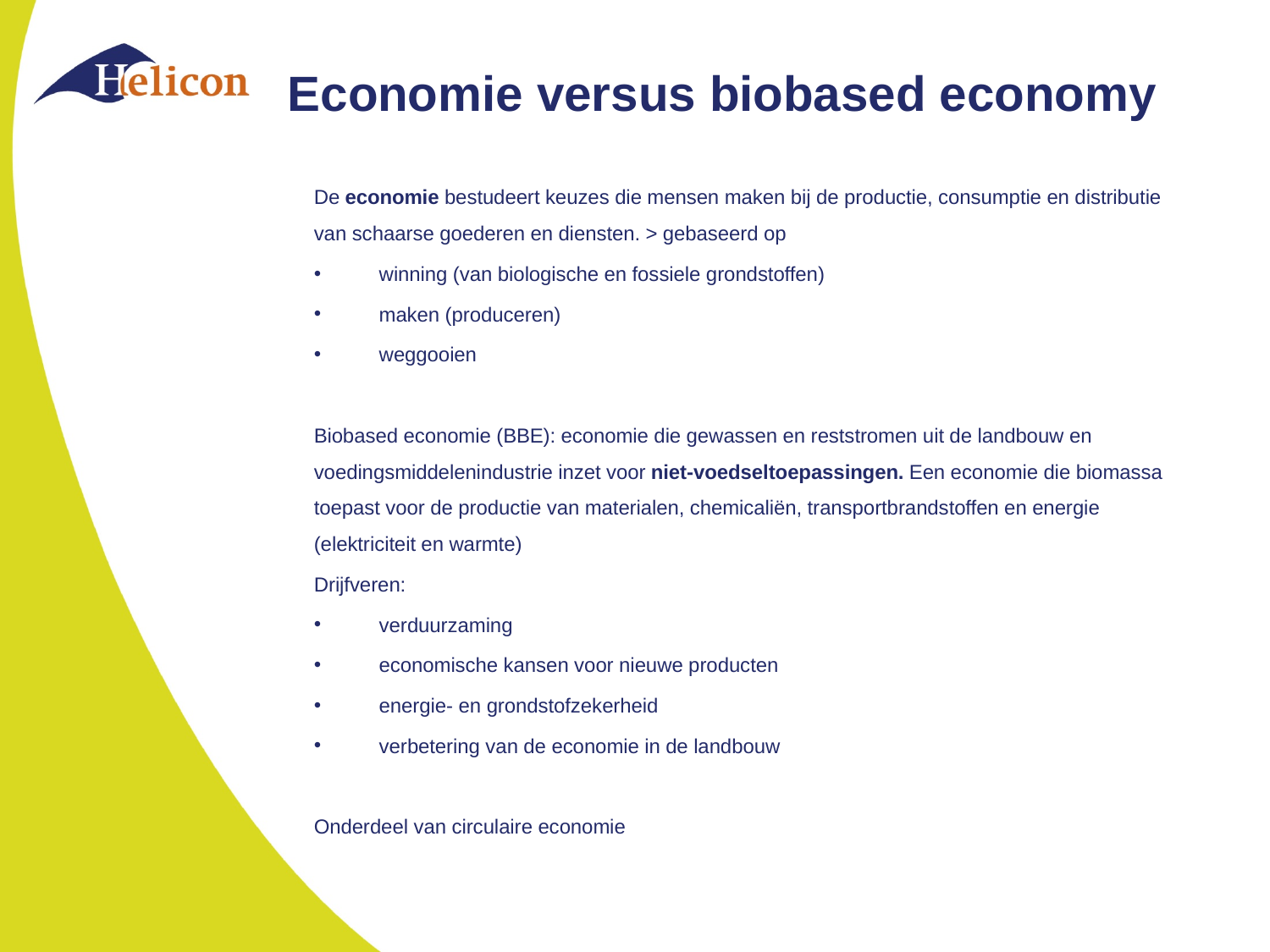

# Economie versus biobased economy
De economie bestudeert keuzes die mensen maken bij de productie, consumptie en distributie van schaarse goederen en diensten. > gebaseerd op
winning (van biologische en fossiele grondstoffen)
maken (produceren)
weggooien

Biobased economie (BBE): economie die gewassen en reststromen uit de landbouw en voedingsmiddelenindustrie inzet voor niet-voedseltoepassingen. Een economie die biomassa toepast voor de productie van materialen, chemicaliën, transportbrandstoffen en energie (elektriciteit en warmte)
Drijfveren:
verduurzaming
economische kansen voor nieuwe producten
energie- en grondstofzekerheid
verbetering van de economie in de landbouw

Onderdeel van circulaire economie